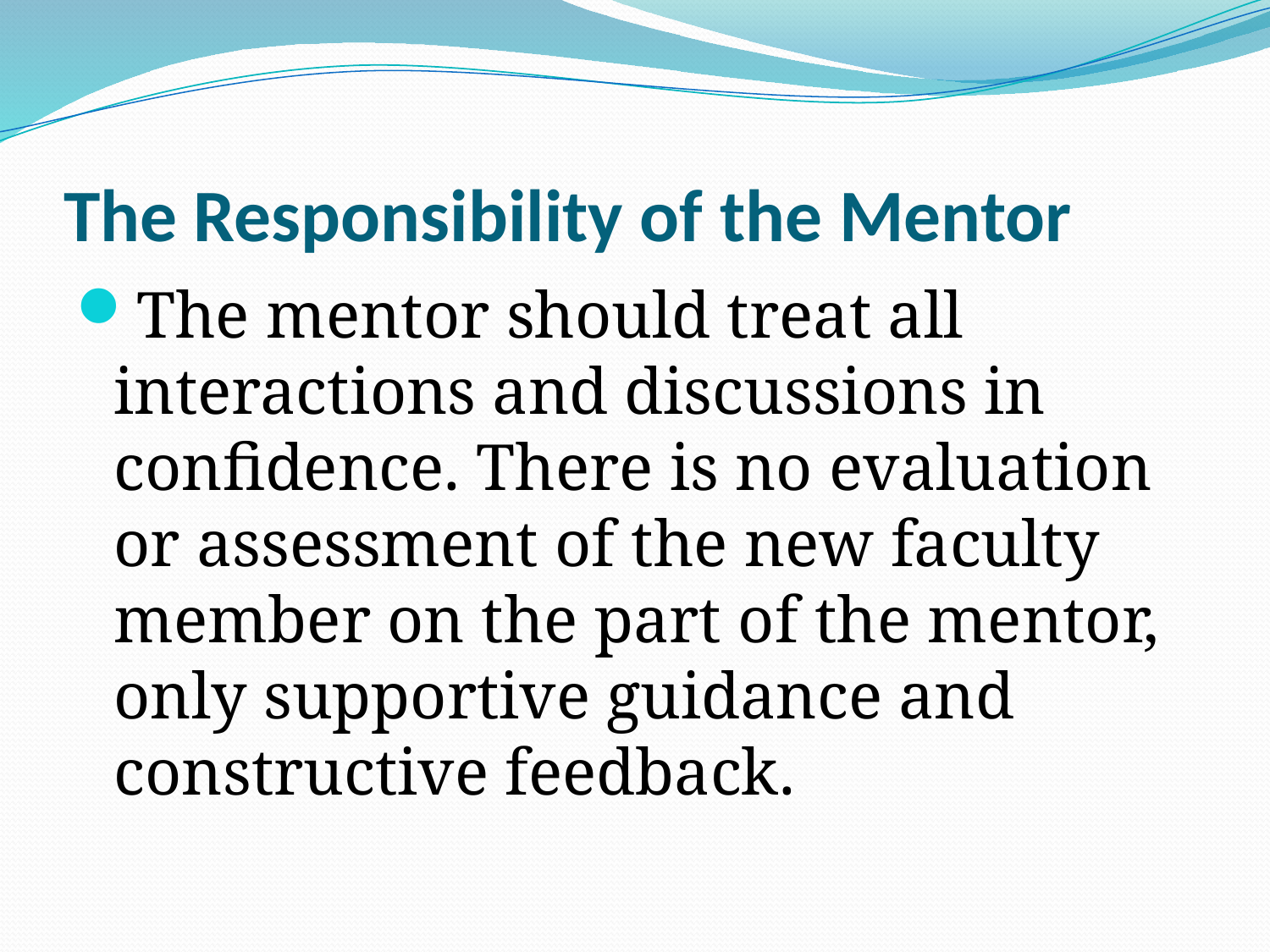

# The Responsibility of the Mentor
The mentor should treat all interactions and discussions in confidence. There is no evaluation or assessment of the new faculty member on the part of the mentor, only supportive guidance and constructive feedback.